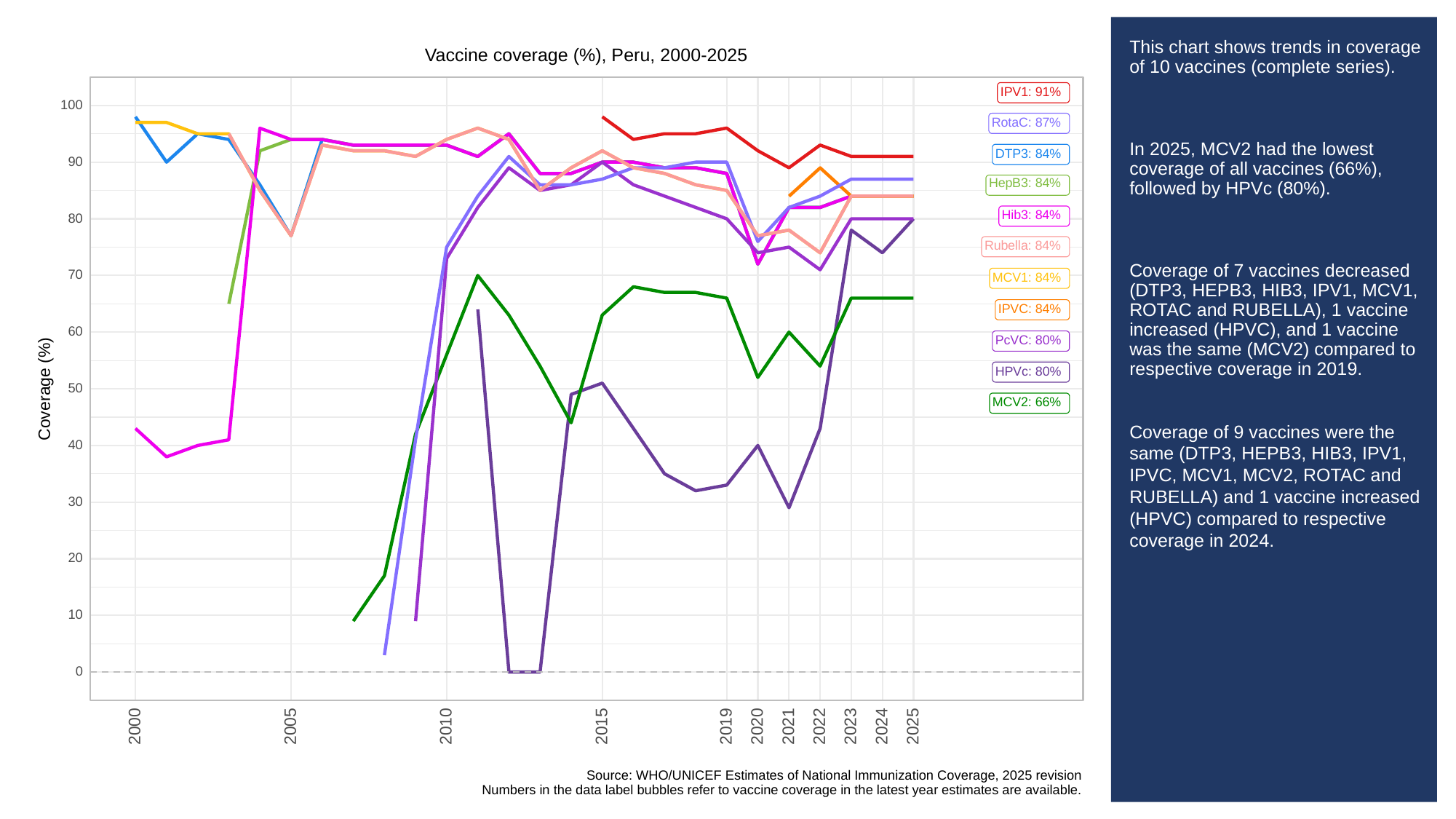

# This chart shows trends in coverage of 10 vaccines (complete series).

In 2025, MCV2 had the lowest coverage of all vaccines (66%), followed by HPVc (80%).

Coverage of 7 vaccines decreased (DTP3, HEPB3, HIB3, IPV1, MCV1, ROTAC and RUBELLA), 1 vaccine increased (HPVC), and 1 vaccine was the same (MCV2) compared to respective coverage in 2019.

Coverage of 9 vaccines were the same (DTP3, HEPB3, HIB3, IPV1, IPVC, MCV1, MCV2, ROTAC and RUBELLA) and 1 vaccine increased (HPVC) compared to respective coverage in 2024.

Vaccine coverage (%), Peru, 2000-2025

IPV1: 91%

100

RotaC: 87%

DTP3: 84%

90

HepB3: 84%

Hib3: 84%
80

Rubella: 84%

70
MCV1: 84%

IPVC: 84%
60

PcVC: 80%

HPVc: 80%
Coverage (%)
50

MCV2: 66%

40

30

20

10

0

2023
2000
2005
2010
2015
2019
2020
2021
2022
2024
2025
Source: WHO/UNICEF Estimates of National Immunization Coverage, 2025 revision
Numbers in the data label bubbles refer to vaccine coverage in the latest year estimates are available.